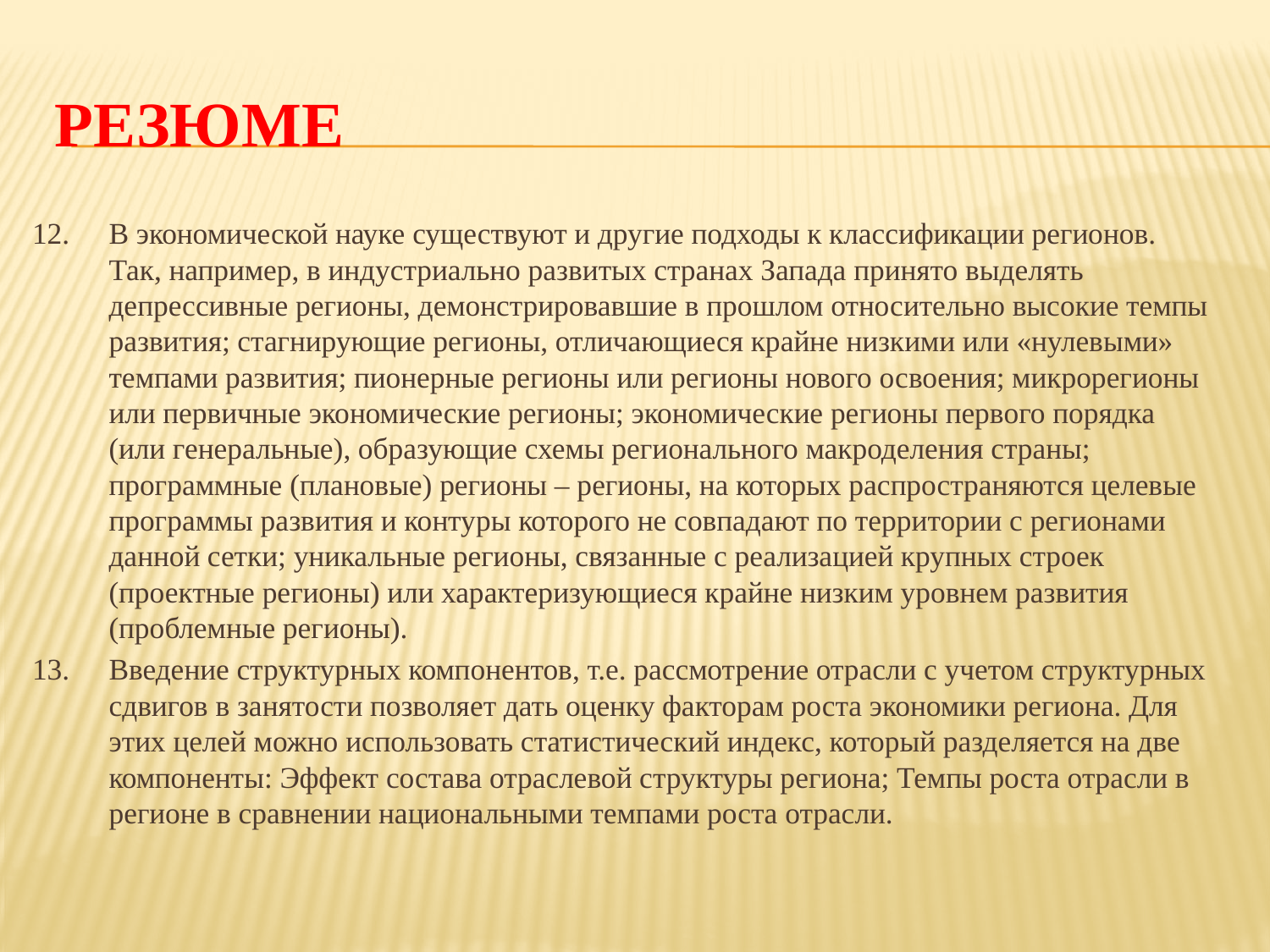

# резюме
В экономической науке существуют и другие подходы к классификации регионов. Так, например, в индустриально развитых странах Запада принято выделять депрессивные регионы, демонстрировавшие в прошлом относительно высокие темпы развития; стагнирующие регионы, отличающиеся крайне низкими или «нулевыми» темпами развития; пионерные регионы или регионы нового освоения; микрорегионы или первичные экономические регионы; экономические регионы первого порядка (или генеральные), образующие схемы регионального макроделения страны; программные (плановые) регионы – регионы, на которых распространяются целевые программы развития и контуры которого не совпадают по территории с регионами данной сетки; уникальные регионы, связанные с реализацией крупных строек (проектные регионы) или характеризующиеся крайне низким уровнем развития (проблемные регионы).
Введение структурных компонентов, т.е. рассмотрение отрасли с учетом структурных сдвигов в занятости позволяет дать оценку факторам роста экономики региона. Для этих целей можно использовать статистический индекс, который разделяется на две компоненты: Эффект состава отраслевой структуры региона; Темпы роста отрасли в регионе в сравнении национальными темпами роста отрасли.